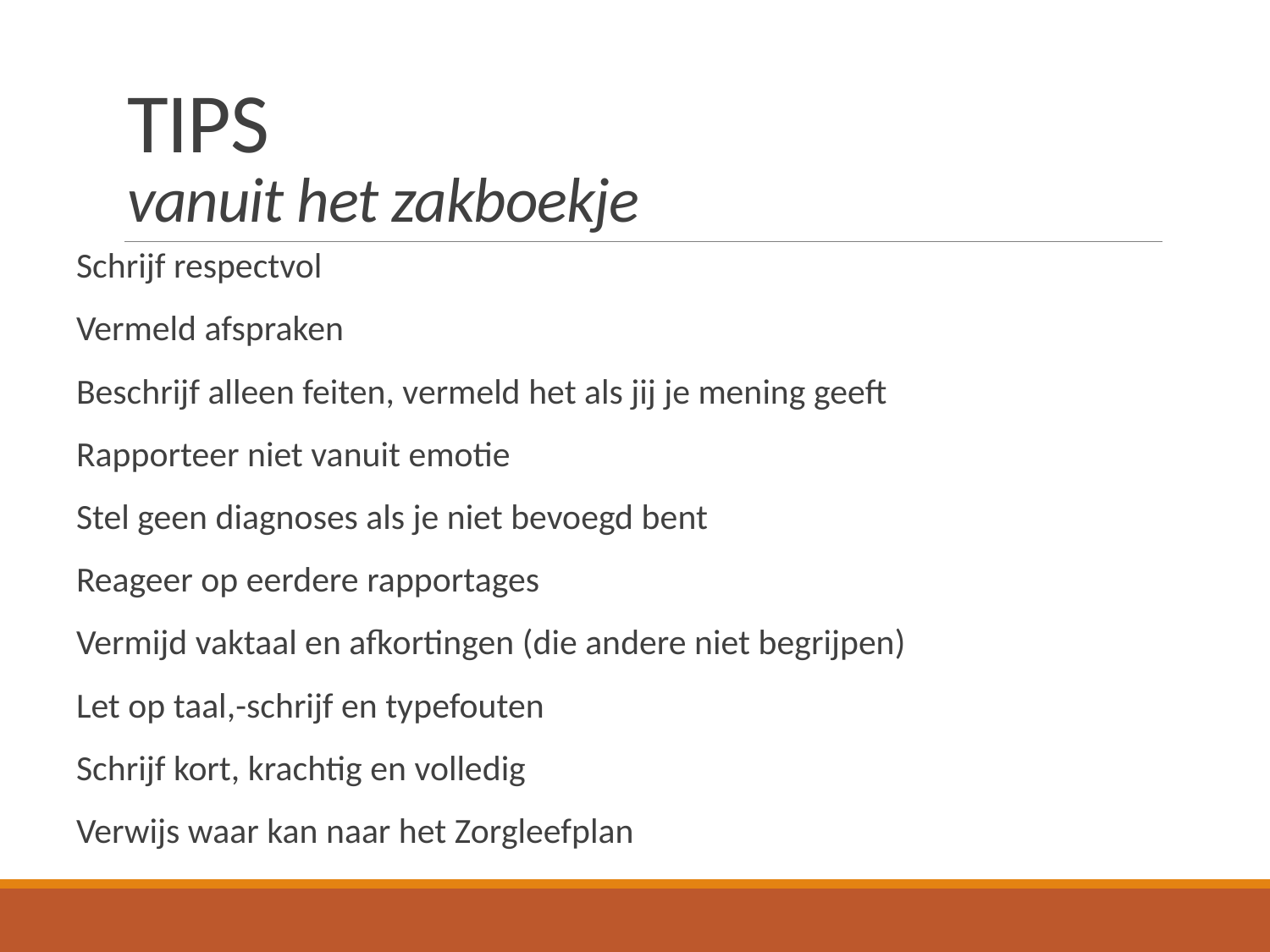

# TIPS vanuit het zakboekje
Schrijf respectvol
Vermeld afspraken
Beschrijf alleen feiten, vermeld het als jij je mening geeft
Rapporteer niet vanuit emotie
Stel geen diagnoses als je niet bevoegd bent
Reageer op eerdere rapportages
Vermijd vaktaal en afkortingen (die andere niet begrijpen)
Let op taal,-schrijf en typefouten
Schrijf kort, krachtig en volledig
Verwijs waar kan naar het Zorgleefplan